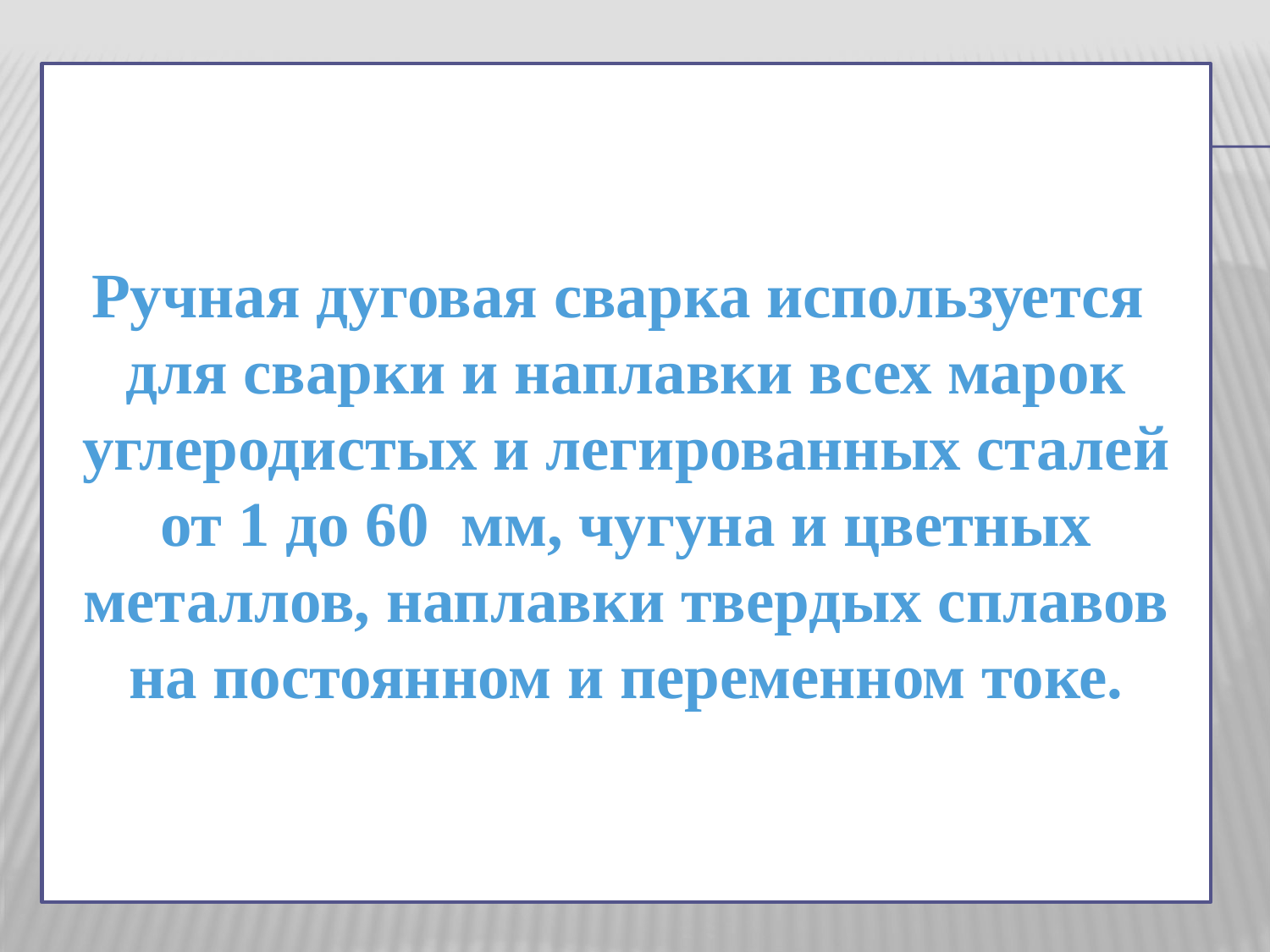

# Ручная дуговая сварка используется  для сварки и наплавки всех марок углеродистых и легированных сталей от 1 до 60  мм, чугуна и цветных металлов, наплавки твердых сплавов на постоянном и переменном токе.